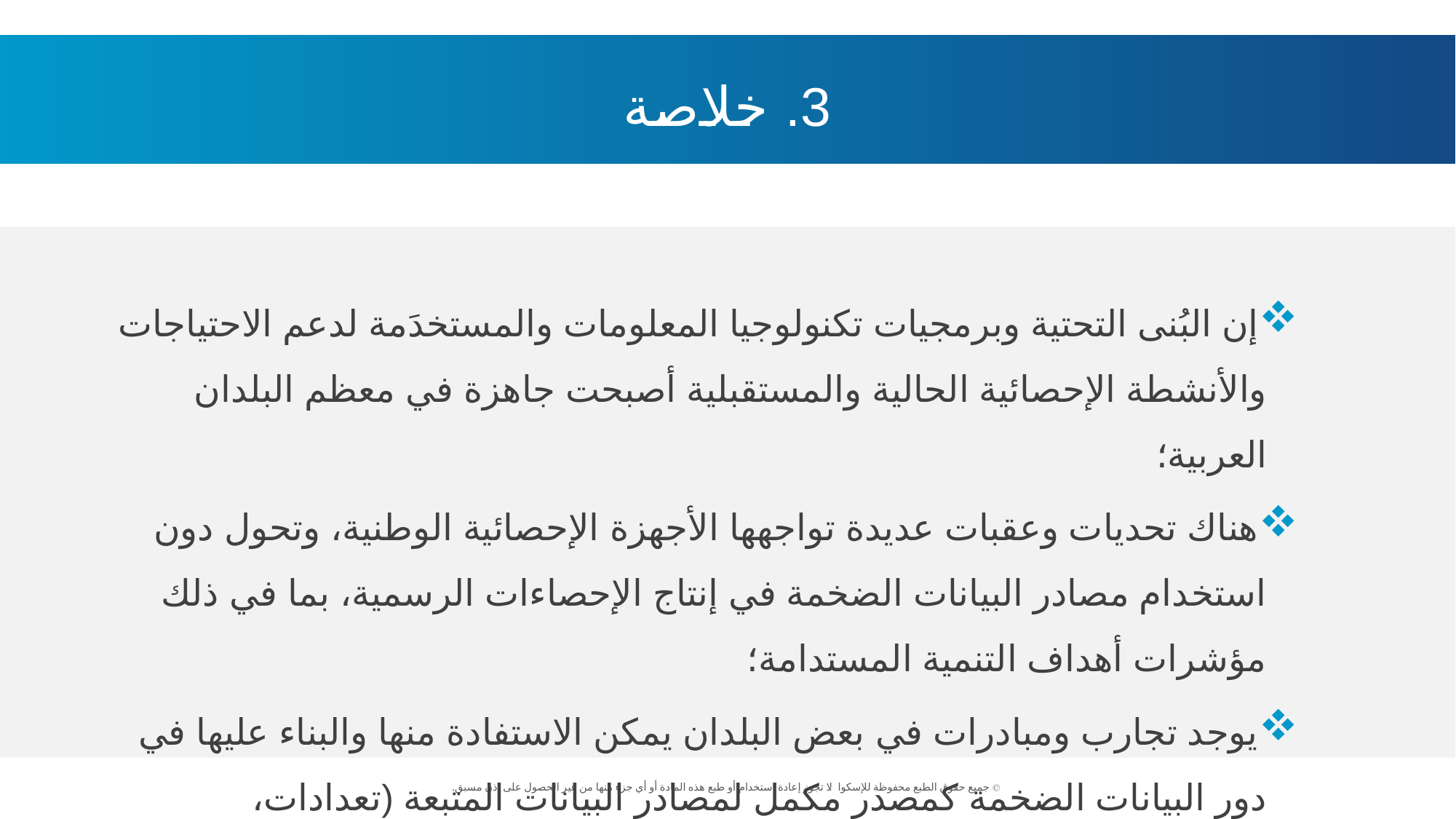

3. خلاصة
إن البُنى التحتية وبرمجيات تكنولوجيا المعلومات والمستخدَمة لدعم الاحتياجات والأنشطة الإحصائية الحالية والمستقبلية أصبحت جاهزة في معظم البلدان العربية؛
هناك تحديات وعقبات عديدة تواجهها الأجهزة الإحصائية الوطنية، وتحول دون استخدام مصادر البيانات الضخمة في إنتاج الإحصاءات الرسمية، بما في ذلك مؤشرات أهداف التنمية المستدامة؛
يوجد تجارب ومبادرات في بعض البلدان يمكن الاستفادة منها والبناء عليها في دور البيانات الضخمة كمصدر مكمل لمصادر البيانات المتبعة (تعدادات، مسوحات، سجلات إدارية، معلومات جغرافية )